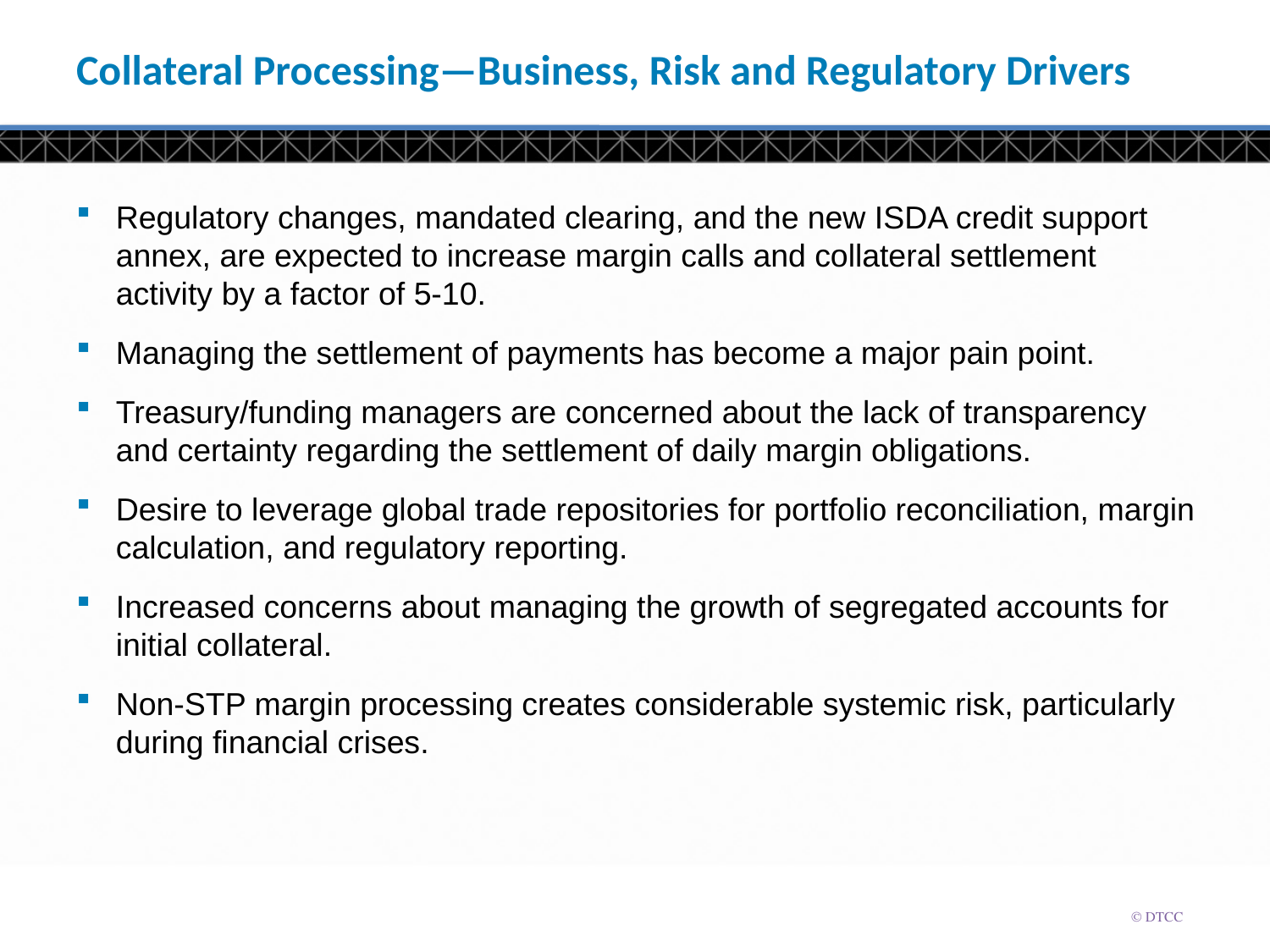

# Collateral Processing—Business, Risk and Regulatory Drivers
Regulatory changes, mandated clearing, and the new ISDA credit support annex, are expected to increase margin calls and collateral settlement activity by a factor of 5-10.
Managing the settlement of payments has become a major pain point.
Treasury/funding managers are concerned about the lack of transparency and certainty regarding the settlement of daily margin obligations.
Desire to leverage global trade repositories for portfolio reconciliation, margin calculation, and regulatory reporting.
Increased concerns about managing the growth of segregated accounts for initial collateral.
Non-STP margin processing creates considerable systemic risk, particularly during financial crises.